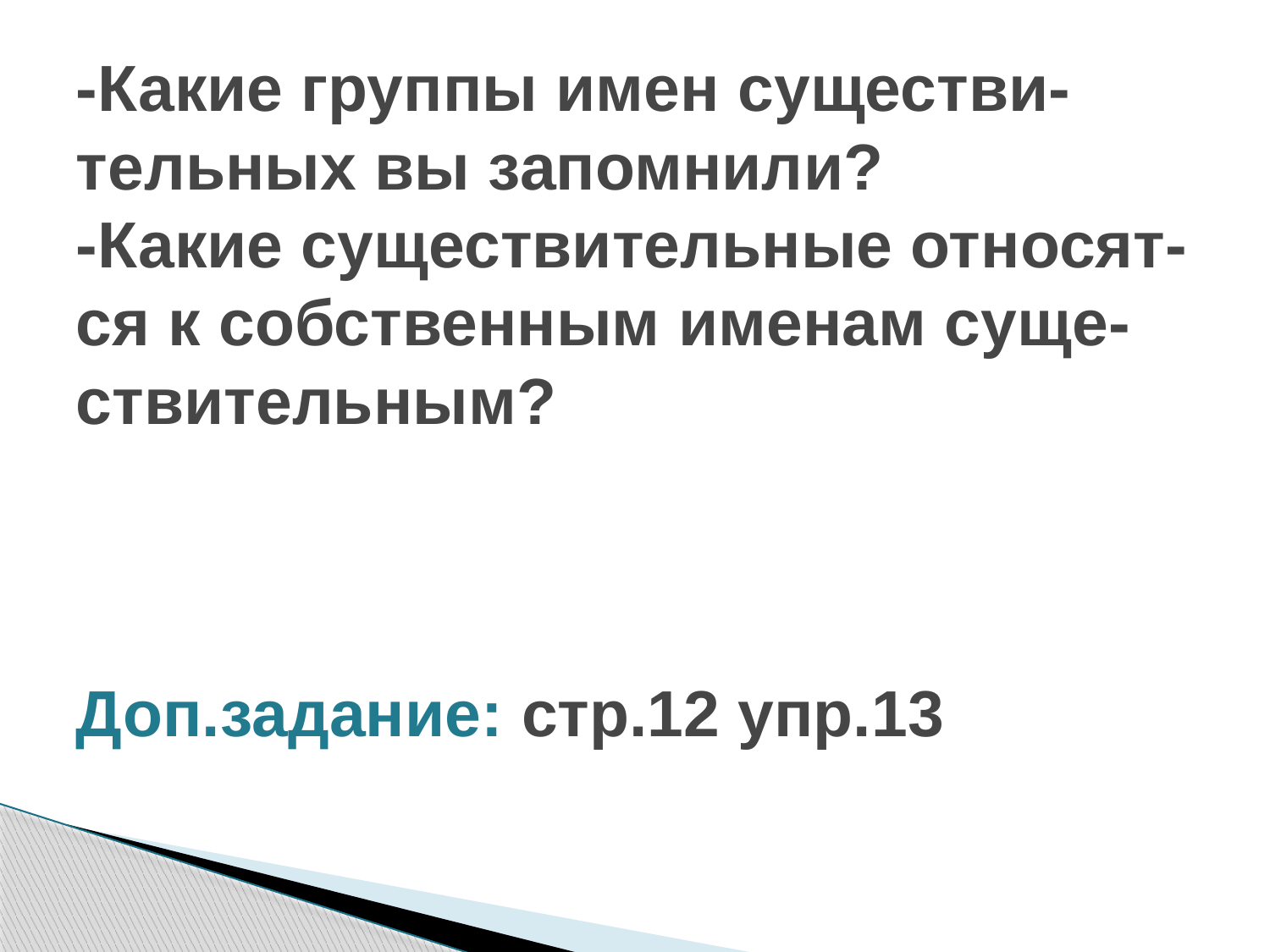

# -Какие группы имен существи-тельных вы запомнили? -Какие существительные относят-ся к собственным именам суще-ствительным? Доп.задание: стр.12 упр.13